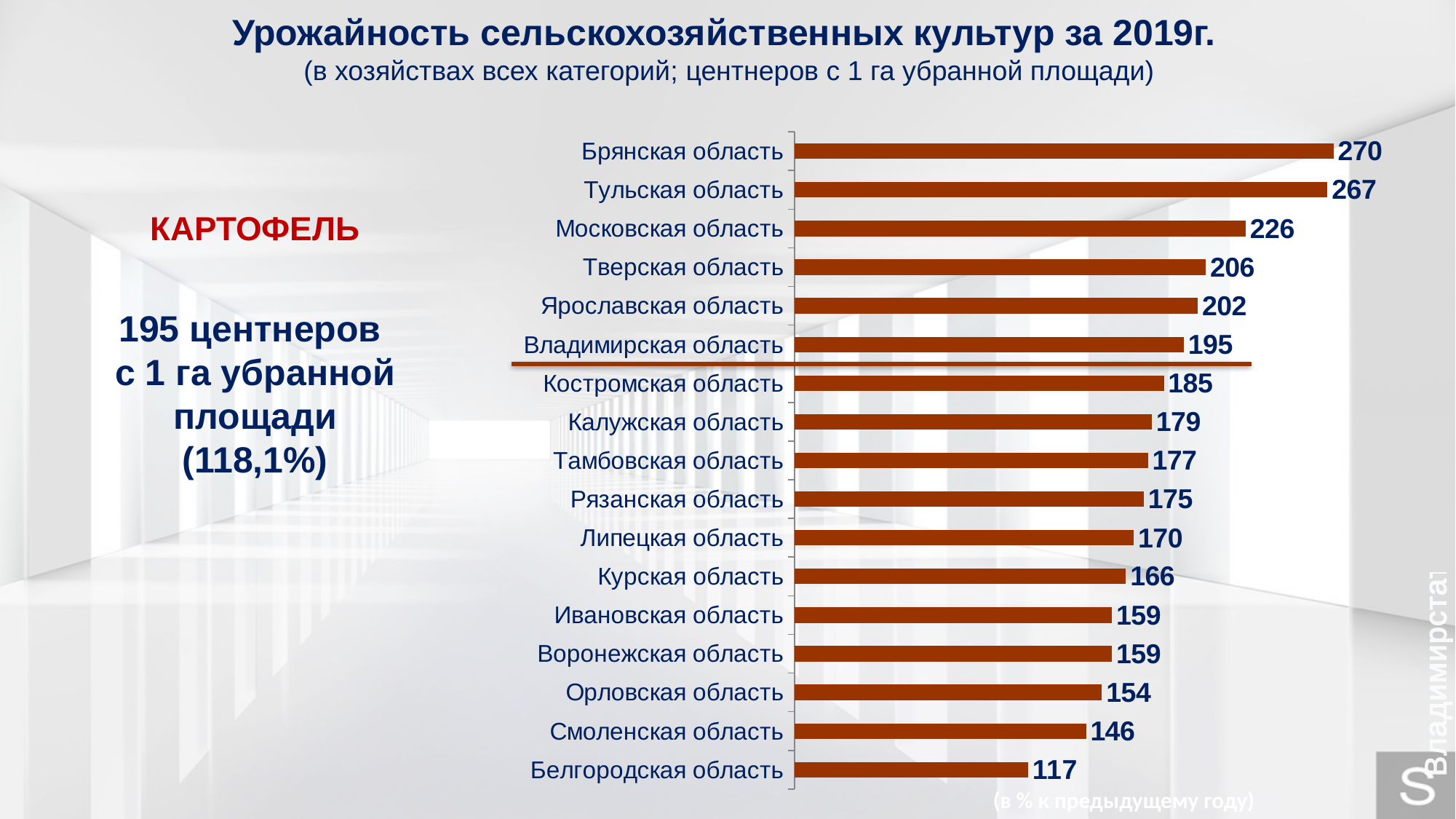

Урожайность сельскохозяйственных культур за 2019г.
(в хозяйствах всех категорий; центнеров с 1 га убранной площади)

### Chart

| Category | Столбец1 |
|---|---|
| Белгородская область | 117.0 |
| Смоленская область | 146.0 |
| Орловская область | 154.0 |
| Воронежская область | 159.0 |
| Ивановская область | 159.0 |
| Курская область | 166.0 |
| Липецкая область | 170.0 |
| Рязанская область | 175.0 |
| Тамбовская область | 177.0 |
| Калужская область | 179.0 |
| Костромская область | 185.0 |
| Владимирская область | 195.0 |
| Ярославская область | 202.0 |
| Тверская область | 206.0 |
| Московская область | 226.0 |
| Тульская область | 267.0 |
| Брянская область | 270.0 |
Картофель
195 центнеров
с 1 га убранной площади
(118,1%)
Владимирстат
(в % к предыдущему году)